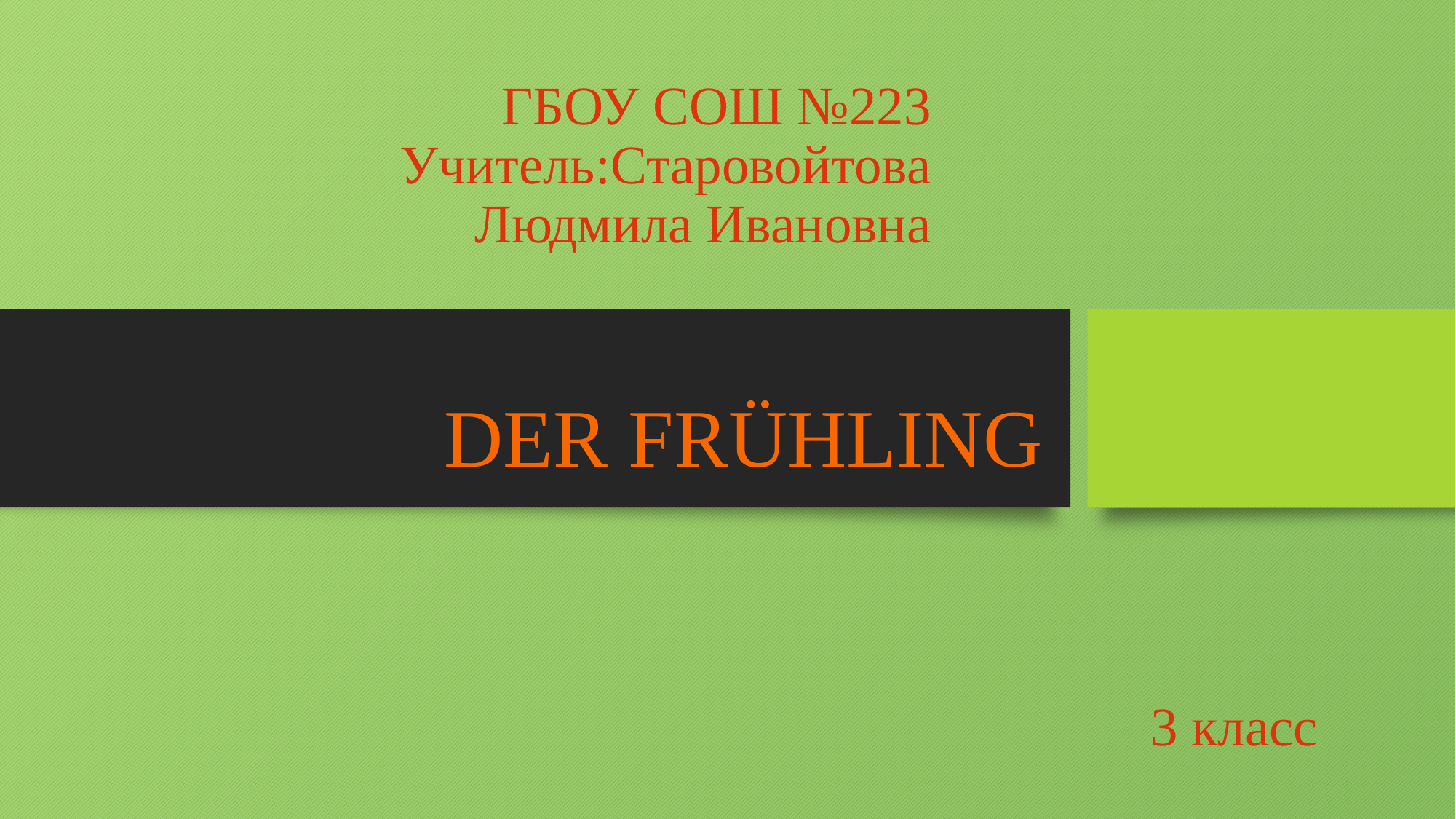

ГБОУ СОШ №223
Учитель:Старовойтова Людмила Ивановна
# DER FRÜHLING
3 класс